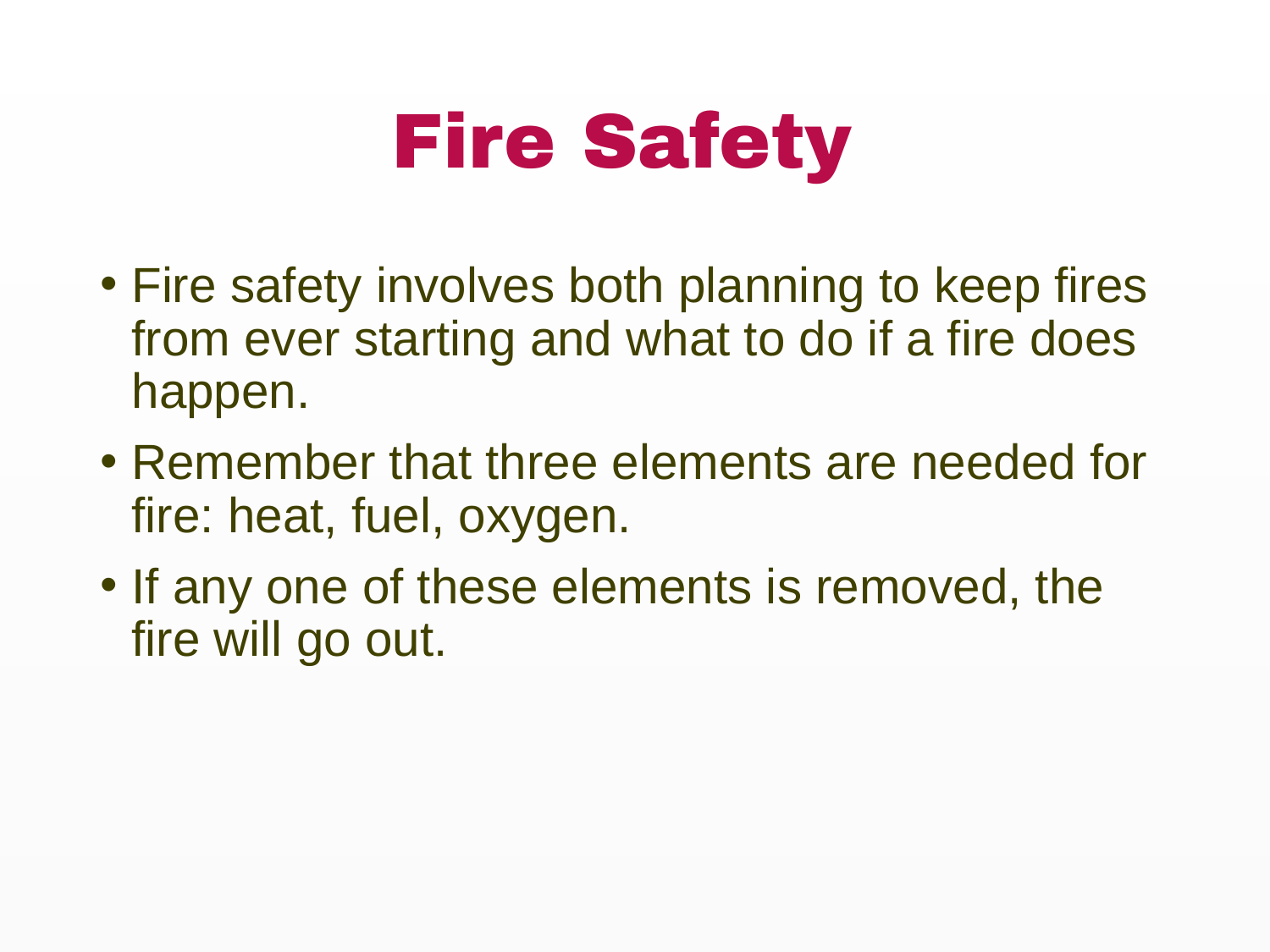

# Fire Safety
Fire safety involves both planning to keep fires from ever starting and what to do if a fire does happen.
Remember that three elements are needed for fire: heat, fuel, oxygen.
If any one of these elements is removed, the fire will go out.